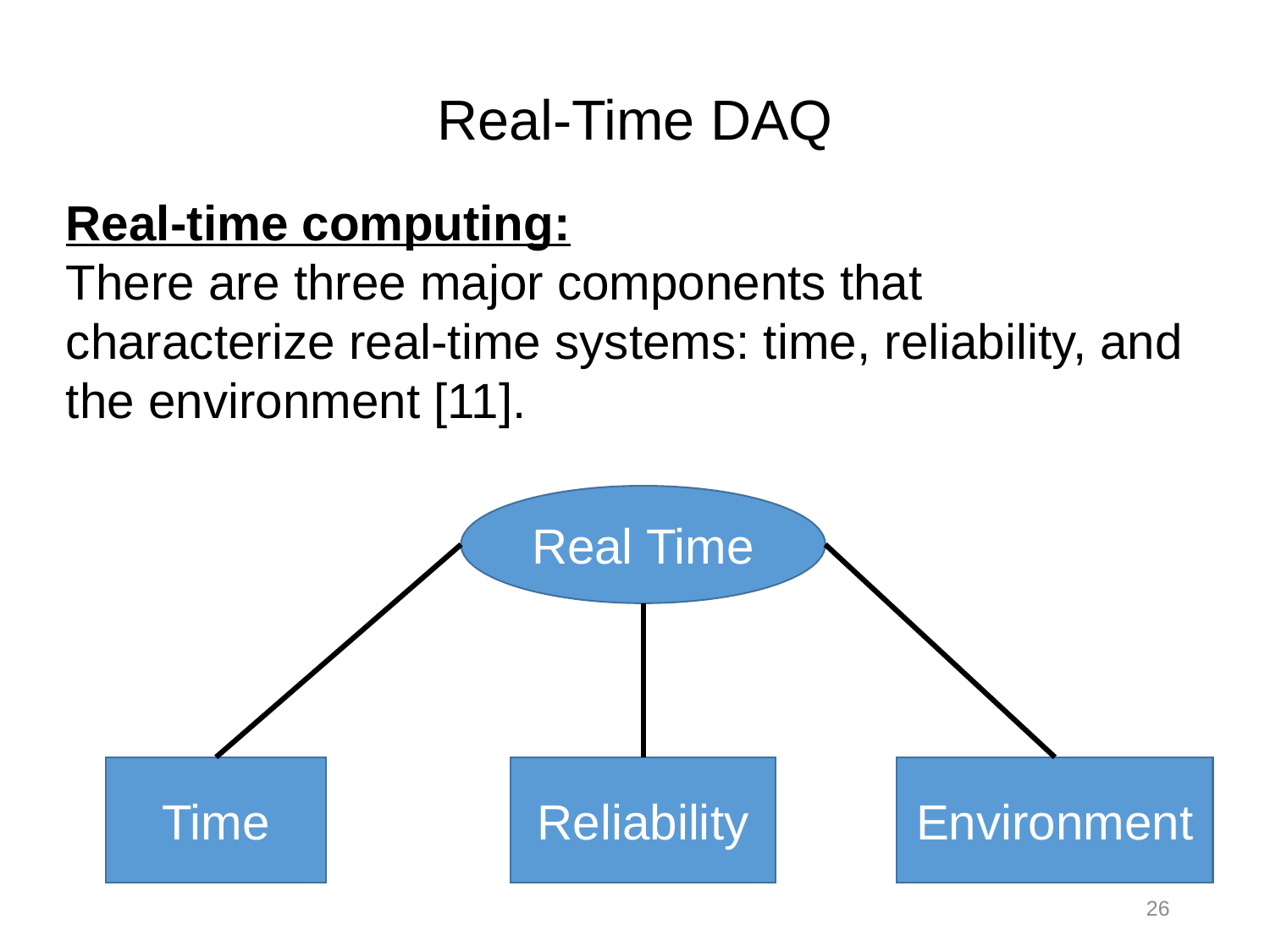

Real-Time DAQ
Real-time computing:
There are three major components that characterize real-time systems: time, reliability, and the environment [11].
Real Time
Time
Reliability
Environment
26